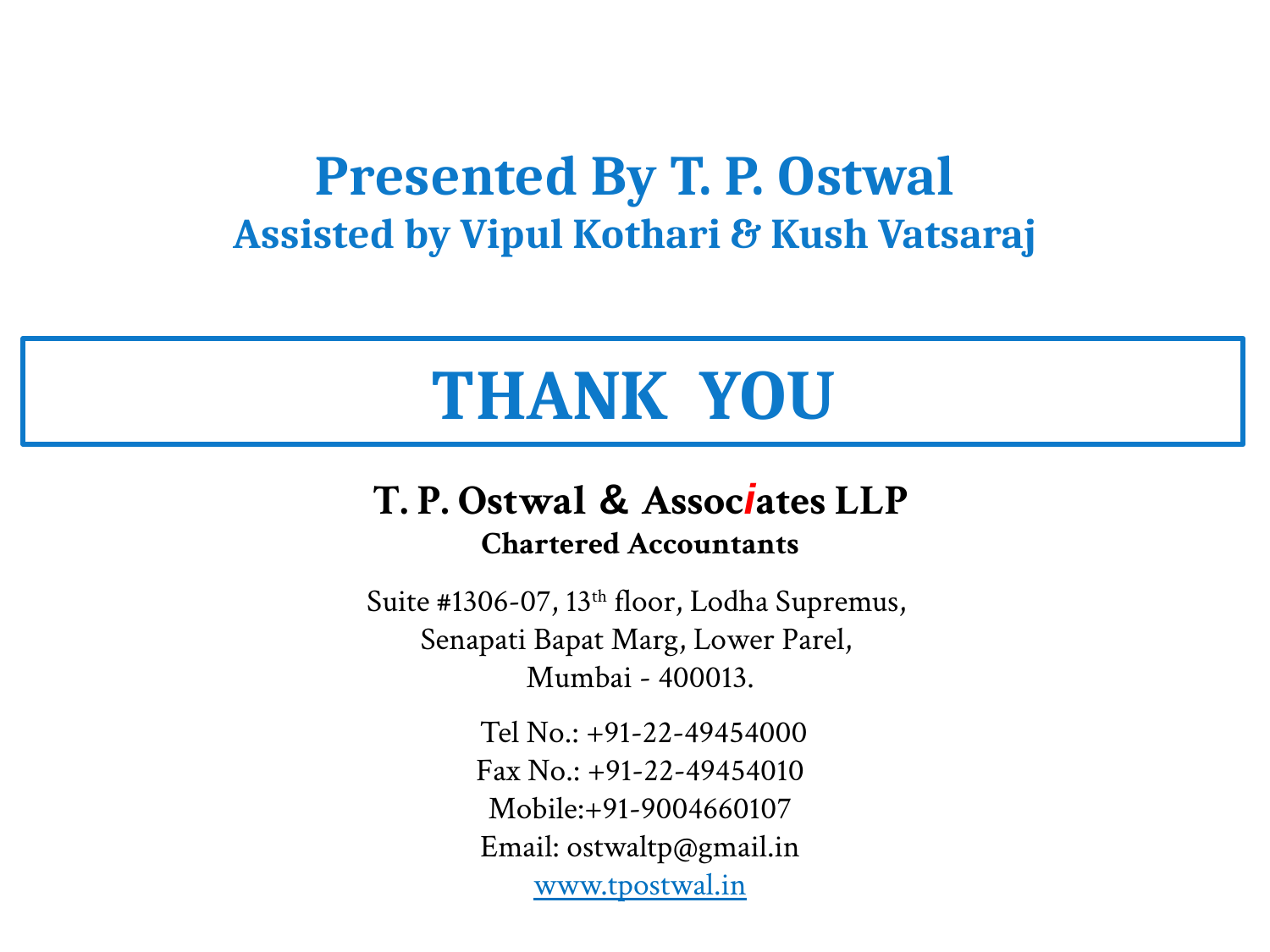

Presented By T. P. Ostwal
Assisted by Vipul Kothari & Kush Vatsaraj
THANK  YOU
T. P. Ostwal & Associates LLP
Chartered Accountants

Suite #1306-07, 13th floor, Lodha Supremus,
Senapati Bapat Marg, Lower Parel,
Mumbai - 400013.

 Tel No.: +91-22-49454000
Fax No.: +91-22-49454010
Mobile:+91-9004660107
Email: ostwaltp@gmail.in
www.tpostwal.in